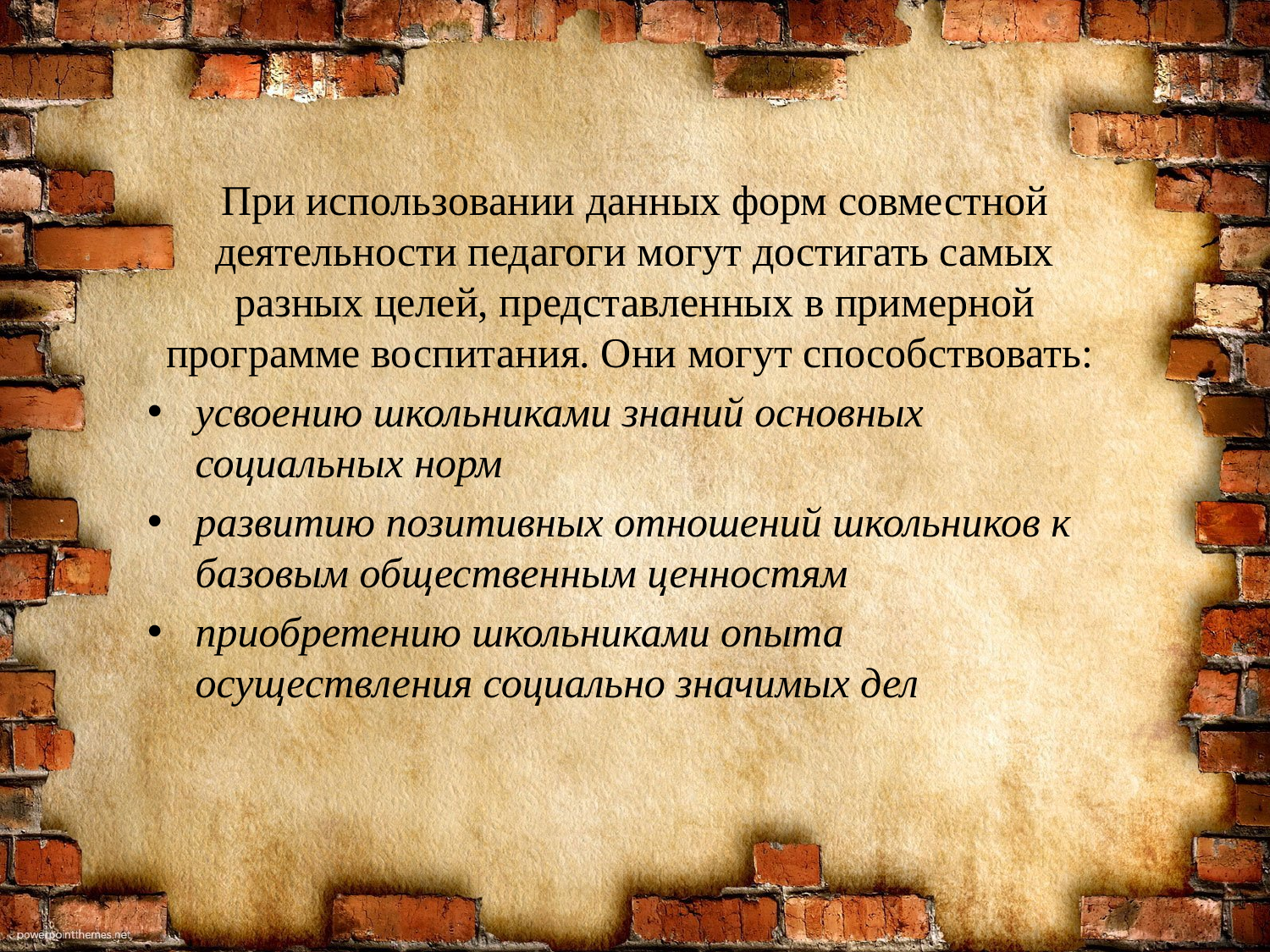

При использовании данных форм совместной деятельности педагоги могут достигать самых разных целей, представленных в примерной программе воспитания. Они могут способствовать:
усвоению школьниками знаний основных социальных норм
развитию позитивных отношений школьников к базовым общественным ценностям
приобретению школьниками опыта осуществления социально значимых дел